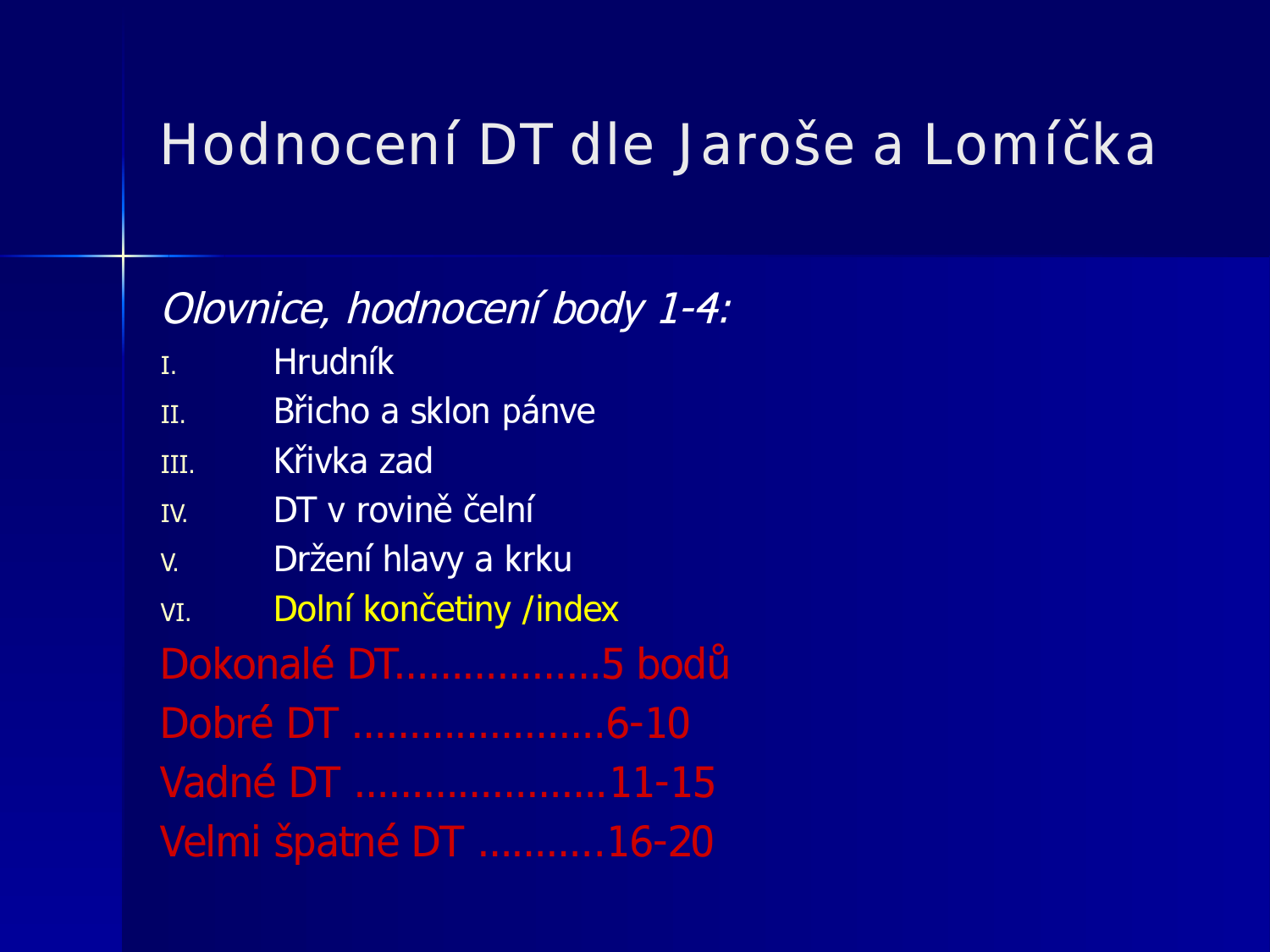

# Hodnocení DT dle Jaroše a Lomíčka
Olovnice, hodnocení body 1-4:
Hrudník
Břicho a sklon pánve
Křivka zad
DT v rovině čelní
Držení hlavy a krku
Dolní končetiny /index
Dokonalé DT………………5 bodů
Dobré DT ………………….6-10
Vadné DT ………………….11-15
Velmi špatné DT ………..16-20